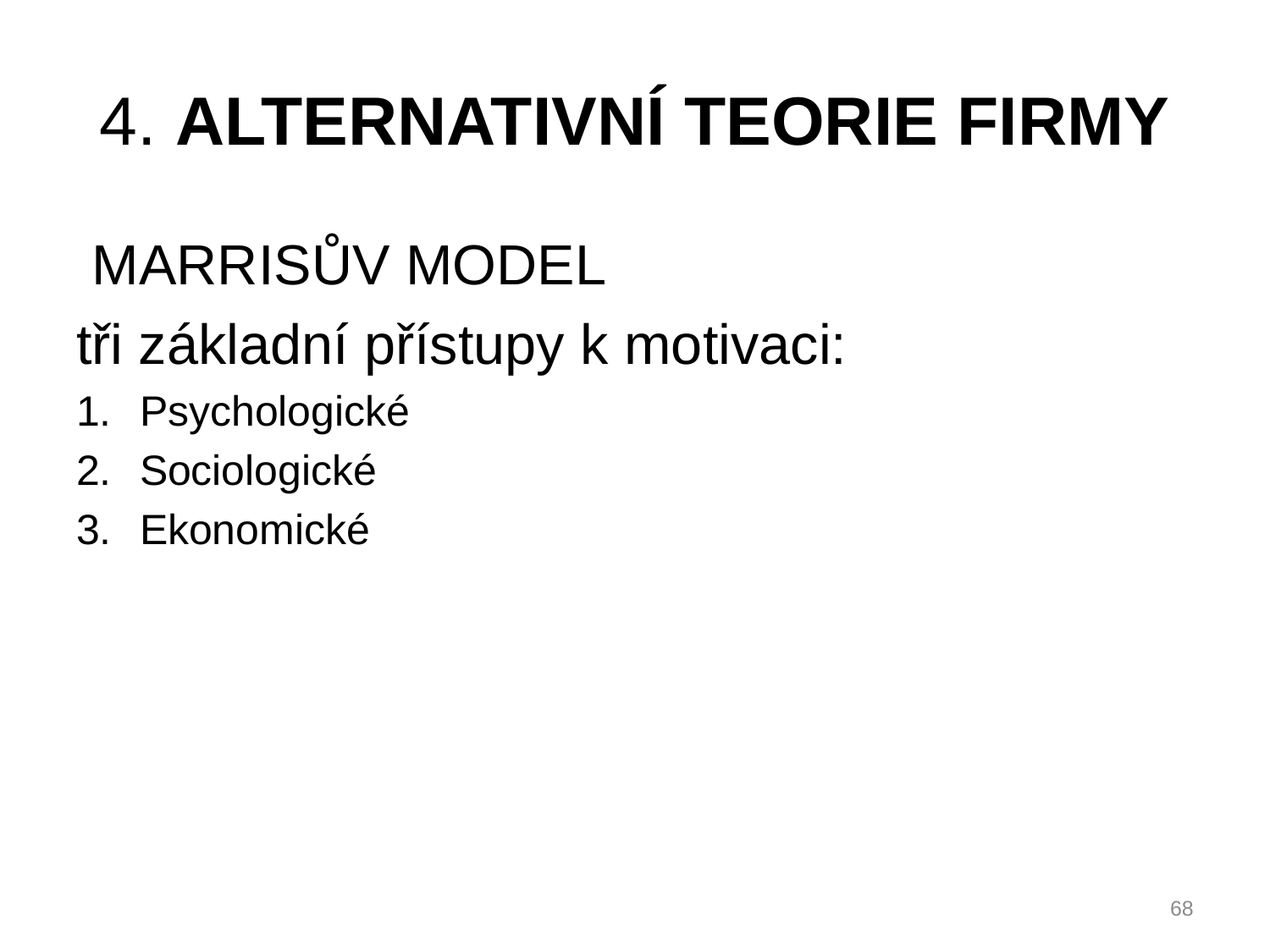

# 4. ALTERNATIVNÍ TEORIE FIRMY
MARRISŮV MODEL
tři základní přístupy k motivaci:
Psychologické
Sociologické
Ekonomické

68